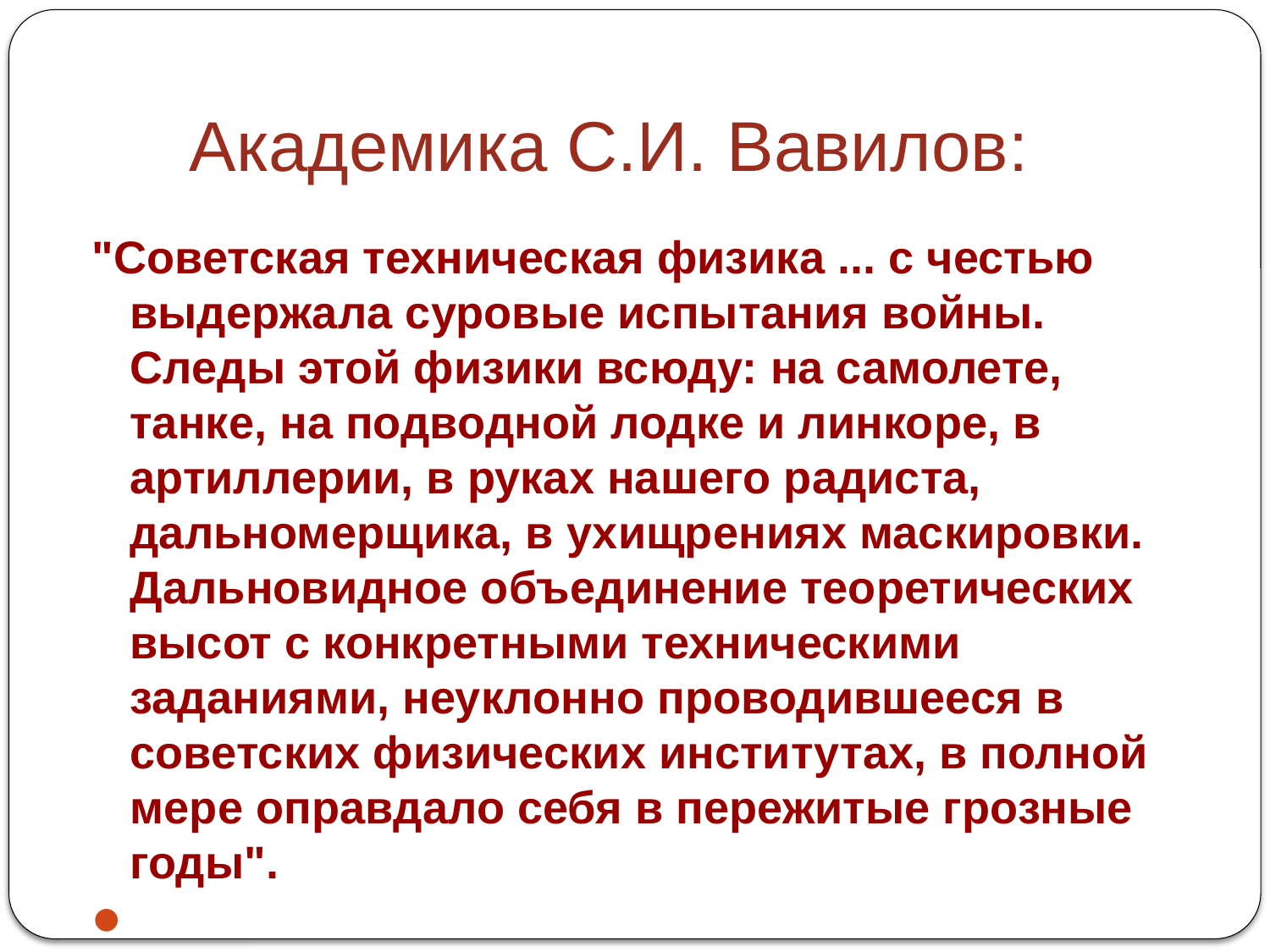

# Академика С.И. Вавилов:
"Советская техническая физика ... с честью выдержала суровые испытания войны. Следы этой физики всюду: на самолете, танке, на подводной лодке и линкоре, в артиллерии, в руках нашего радиста, дальномерщика, в ухищрениях маскировки. Дальновидное объединение теоретических высот с конкретными техническими заданиями, неуклонно проводившееся в советских физических институтах, в полной мере оправдало себя в пережитые грозные годы".